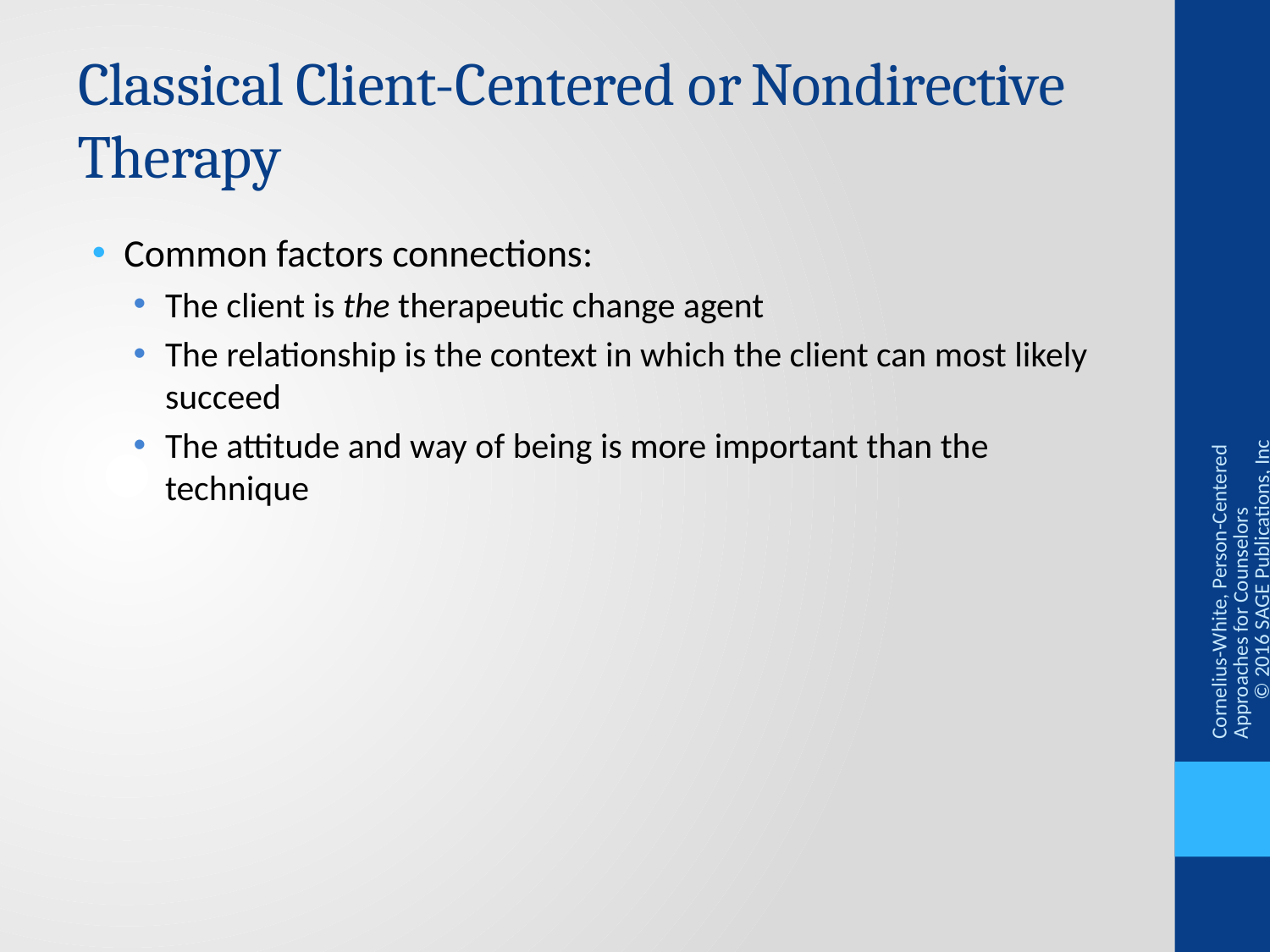

# Classical Client-Centered or Nondirective Therapy
Common factors connections:
The client is the therapeutic change agent
The relationship is the context in which the client can most likely succeed
The attitude and way of being is more important than the technique
Cornelius-White, Person-Centered Approaches for Counselors                      © 2016 SAGE Publications, Inc.